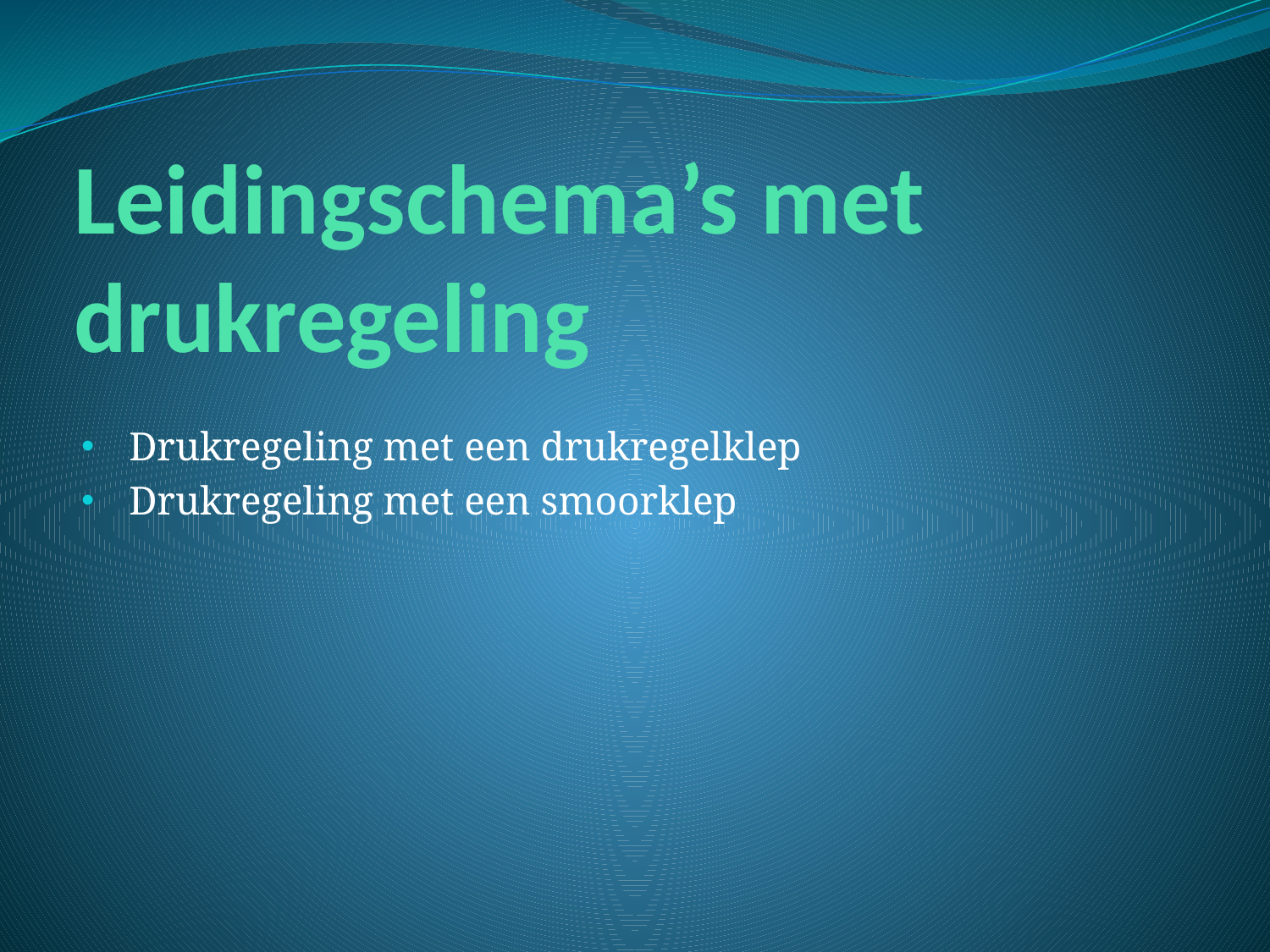

# Leidingschema’s met drukregeling
Drukregeling met een drukregelklep
Drukregeling met een smoorklep